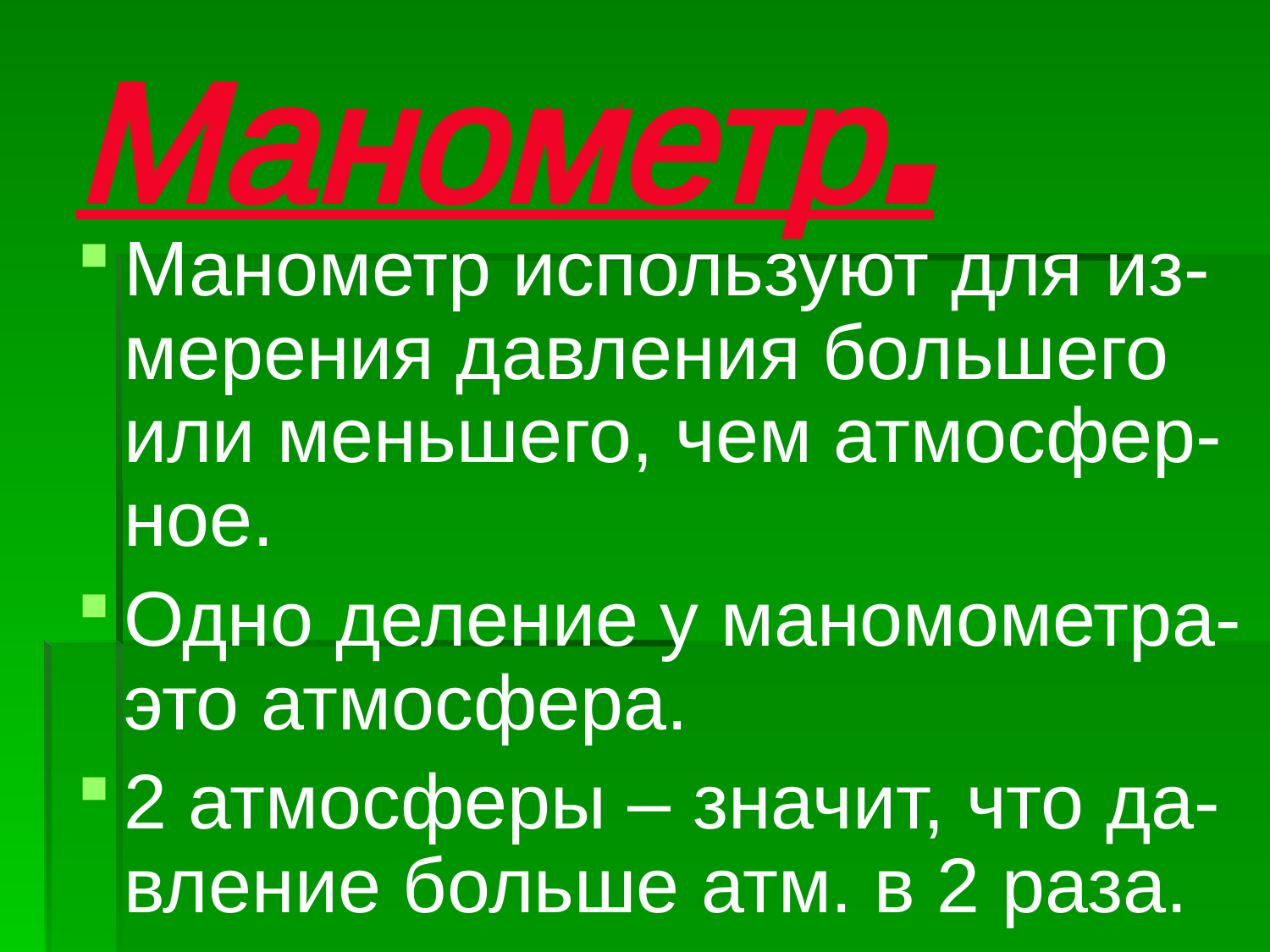

# Манометр.
Манометр используют для из-
мерения давления большего
или меньшего, чем атмосфер-
ное.
Одно деление у маномометра-
это атмосфера.
2 атмосферы – значит, что да-
вление больше атм. в 2 раза.